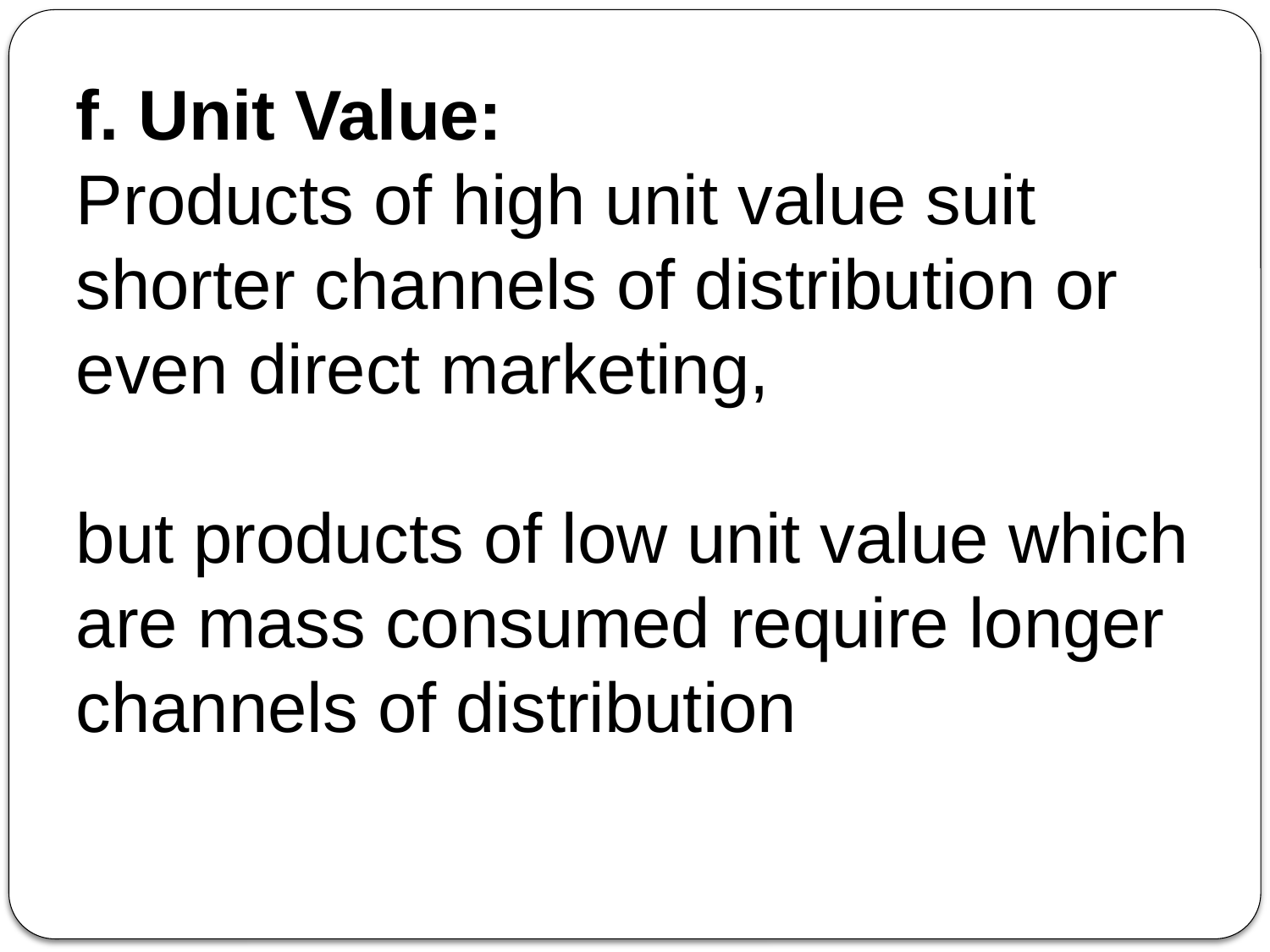

f. Unit Value:
Products of high unit value suit shorter channels of distribution or even direct marketing,

but products of low unit value which are mass consumed require longer channels of distribution